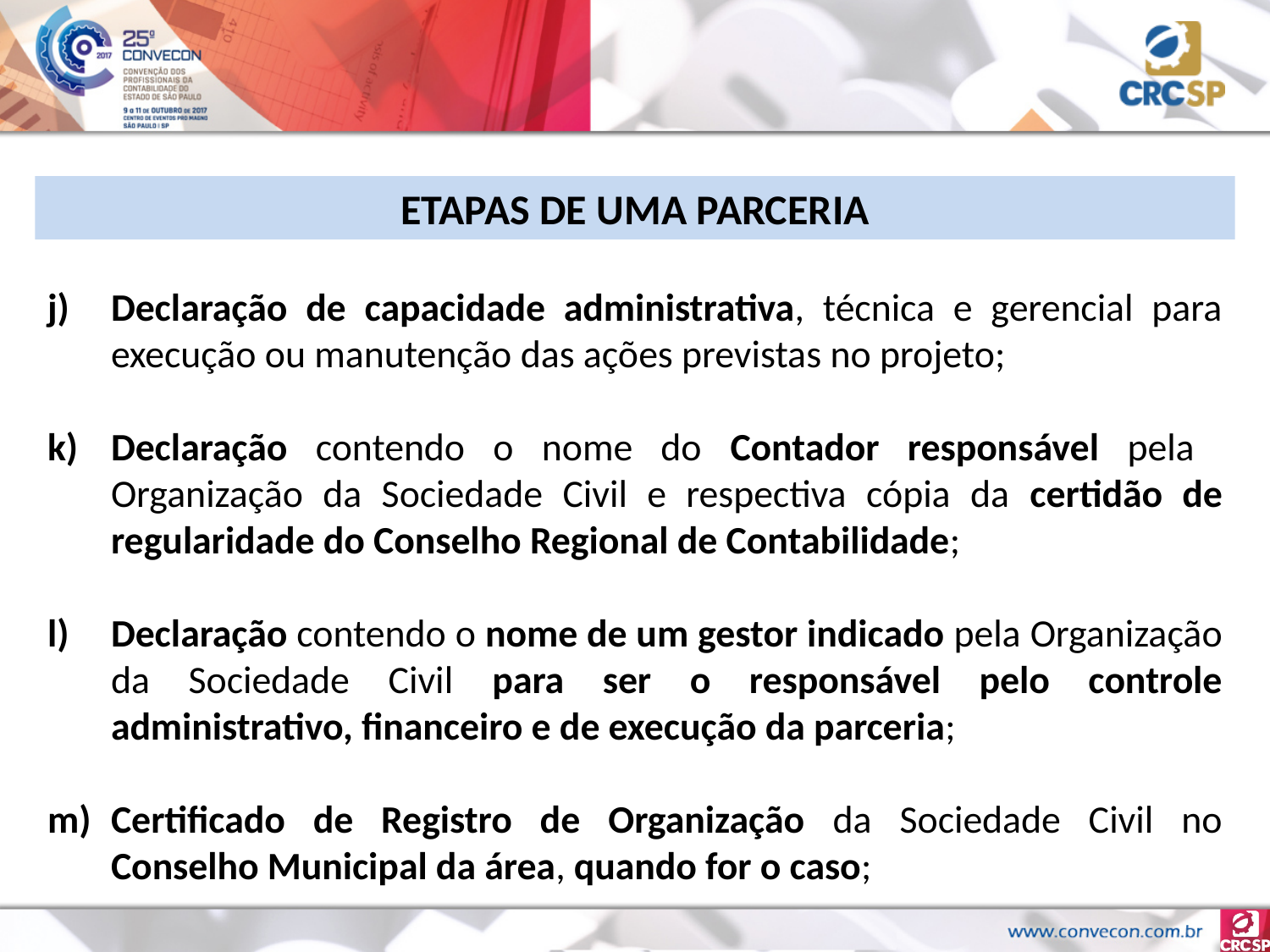

ETAPAS DE UMA PARCERIA

Declaração de capacidade administrativa, técnica e gerencial para execução ou manutenção das ações previstas no projeto;

Declaração contendo o nome do Contador responsável pela  Organização da Sociedade Civil e respectiva cópia da certidão de regularidade do Conselho Regional de Contabilidade;

Declaração contendo o nome de um gestor indicado pela Organização da Sociedade Civil para ser o responsável pelo controle administrativo, financeiro e de execução da parceria;

Certificado de Registro de Organização da Sociedade Civil no Conselho Municipal da área, quando for o caso;